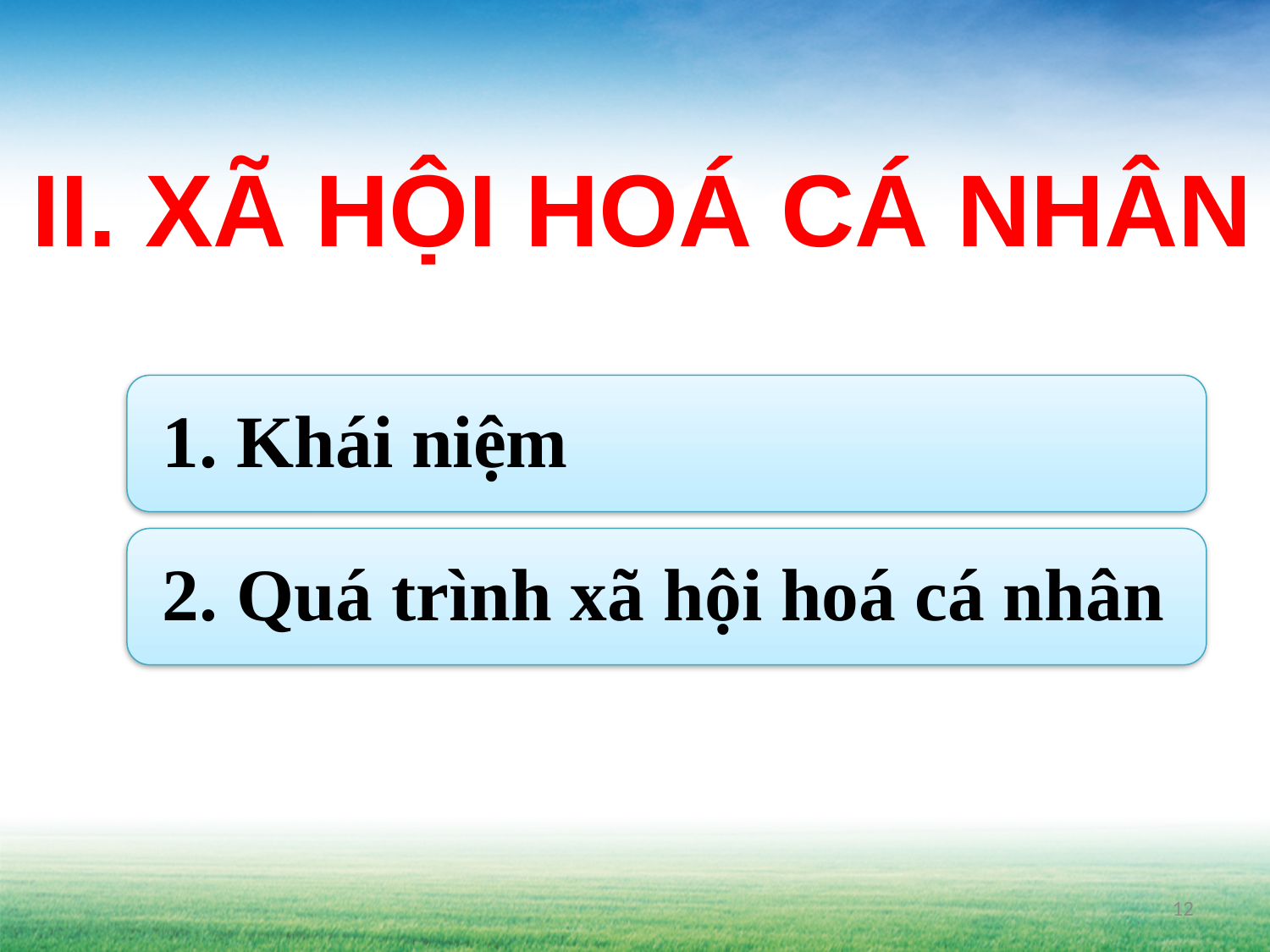

II. Xã hội hoá cá nhân
1. Khái niệm
2. Quá trình xã hội hoá cá nhân
12